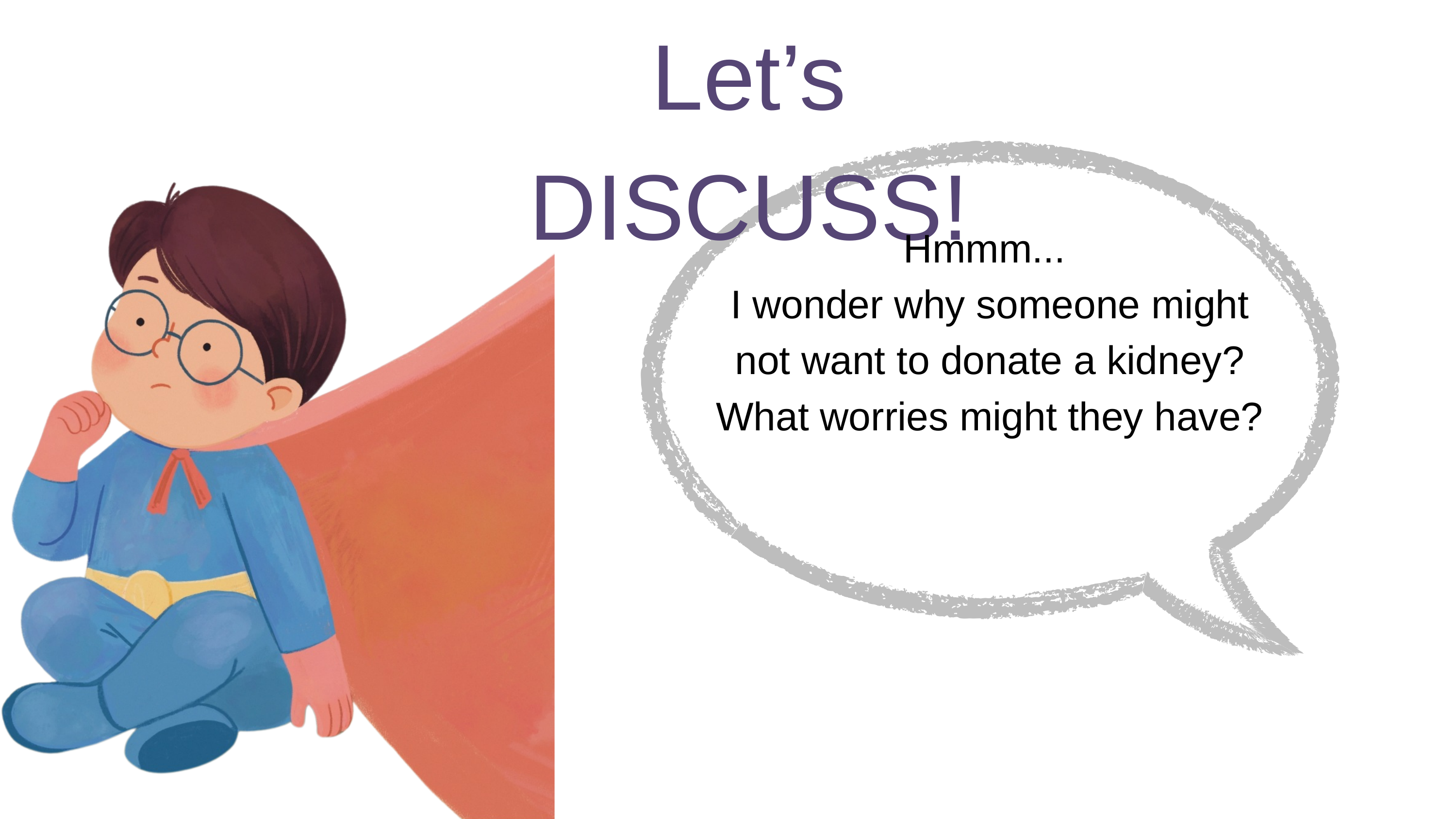

Let’s DISCUSS!

Hmmm...
I wonder why someone might not want to donate a kidney? What worries might they have?